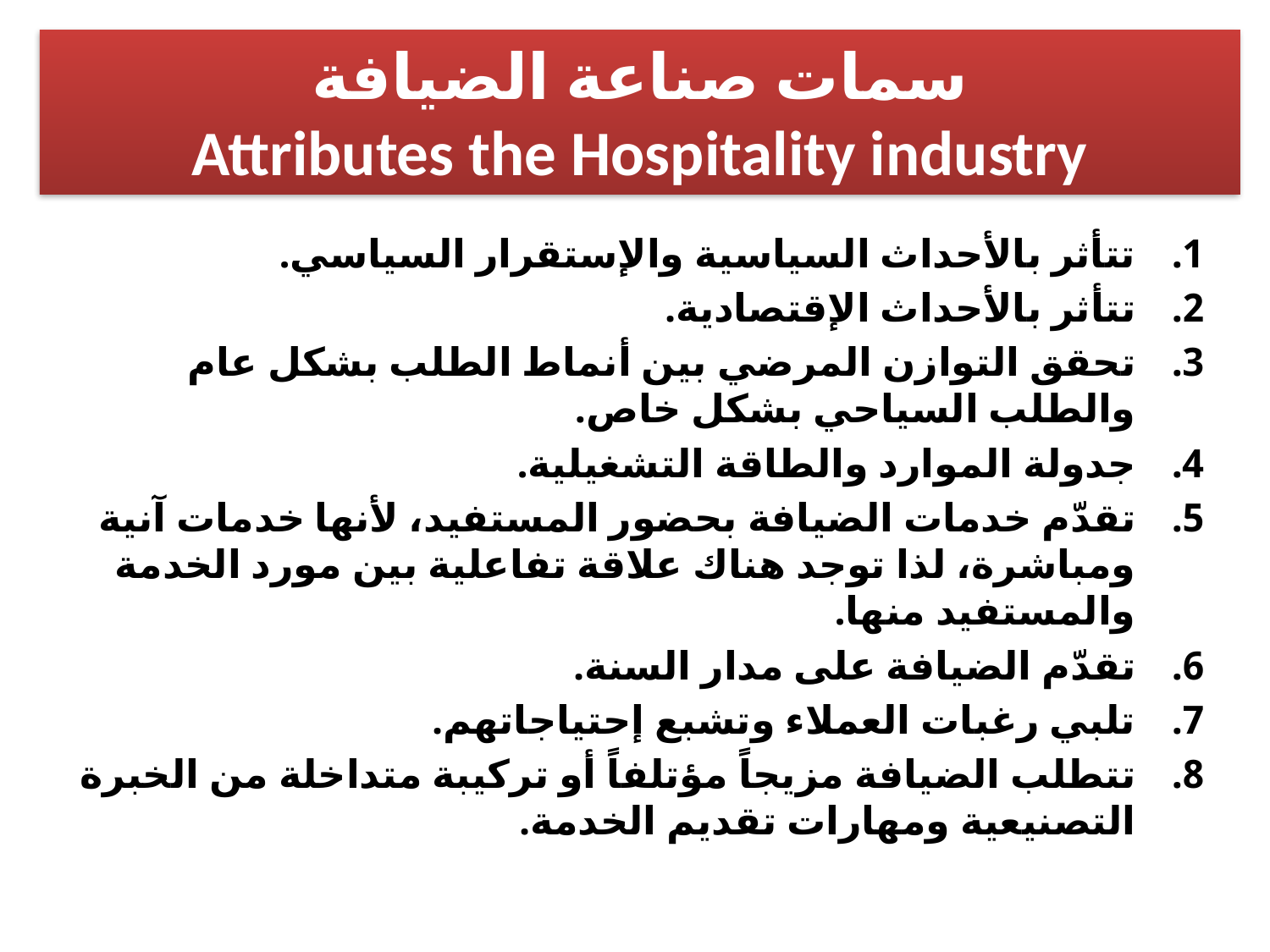

سمات صناعة الضيافة
 Attributes the Hospitality industry
تتأثر بالأحداث السياسية والإستقرار السياسي.
تتأثر بالأحداث الإقتصادية.
تحقق التوازن المرضي بين أنماط الطلب بشكل عام والطلب السياحي بشكل خاص.
جدولة الموارد والطاقة التشغيلية.
تقدّم خدمات الضيافة بحضور المستفيد، لأنها خدمات آنية ومباشرة، لذا توجد هناك علاقة تفاعلية بين مورد الخدمة والمستفيد منها.
تقدّم الضيافة على مدار السنة.
تلبي رغبات العملاء وتشبع إحتياجاتهم.
تتطلب الضيافة مزيجاً مؤتلفاً أو تركيبة متداخلة من الخبرة التصنيعية ومهارات تقديم الخدمة.